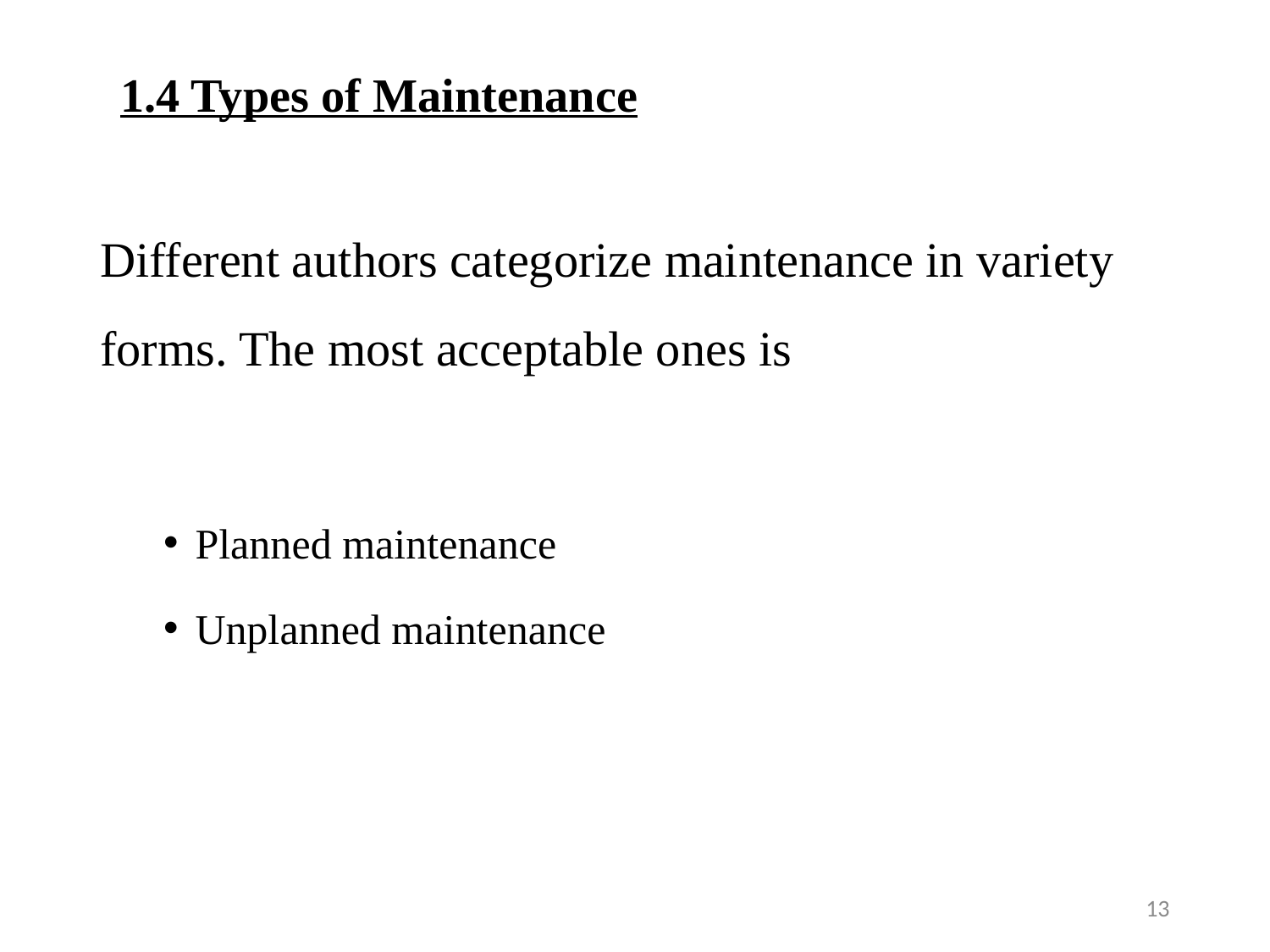

# 1.4 Types of Maintenance
Different authors categorize maintenance in variety forms. The most acceptable ones is

Planned maintenance
Unplanned maintenance
13